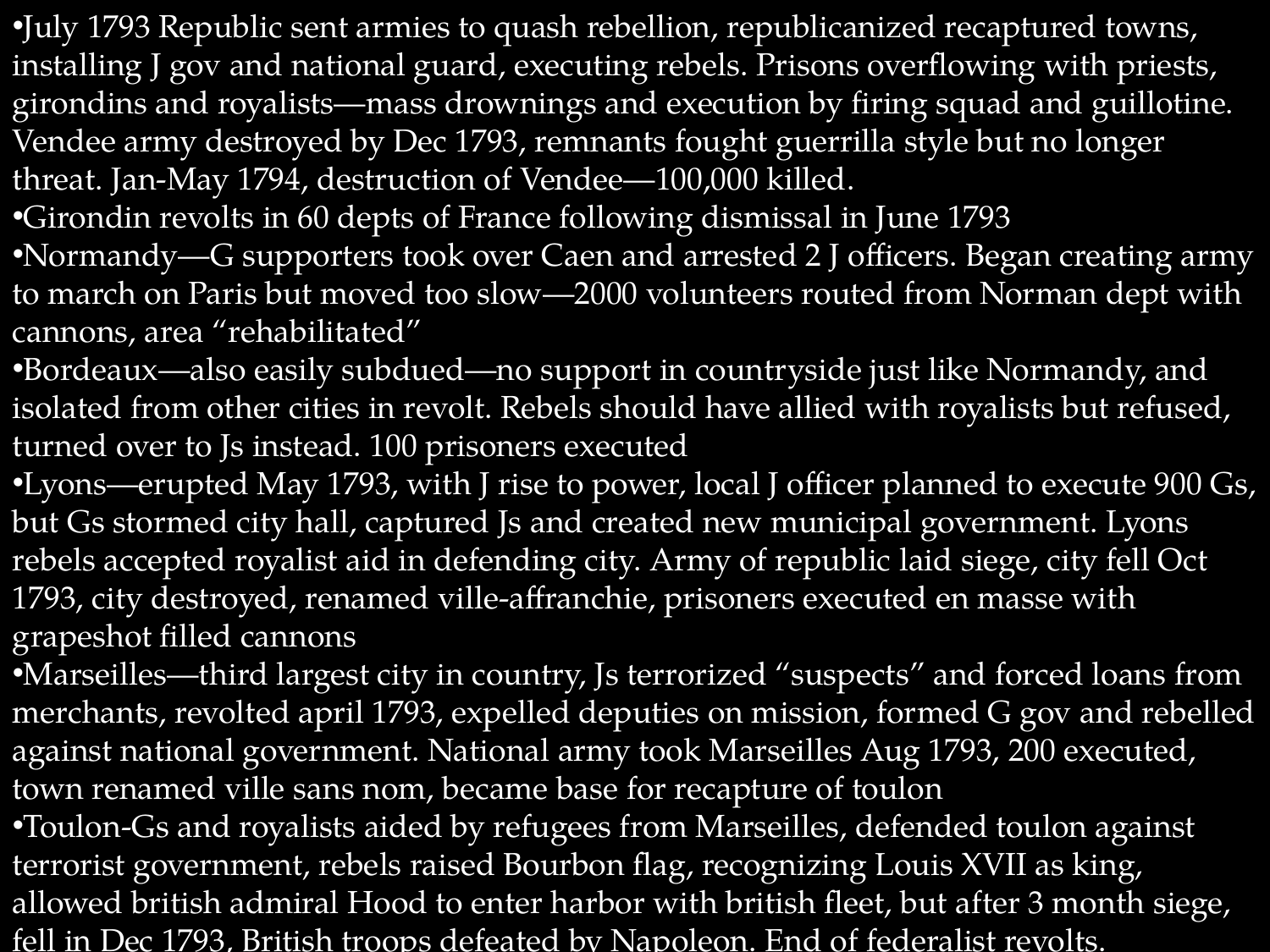

July 1793 Republic sent armies to quash rebellion, republicanized recaptured towns, installing J gov and national guard, executing rebels. Prisons overflowing with priests, girondins and royalists—mass drownings and execution by firing squad and guillotine. Vendee army destroyed by Dec 1793, remnants fought guerrilla style but no longer threat. Jan-May 1794, destruction of Vendee—100,000 killed.
Girondin revolts in 60 depts of France following dismissal in June 1793
Normandy—G supporters took over Caen and arrested 2 J officers. Began creating army to march on Paris but moved too slow—2000 volunteers routed from Norman dept with cannons, area “rehabilitated”
Bordeaux—also easily subdued—no support in countryside just like Normandy, and isolated from other cities in revolt. Rebels should have allied with royalists but refused, turned over to Js instead. 100 prisoners executed
Lyons—erupted May 1793, with J rise to power, local J officer planned to execute 900 Gs, but Gs stormed city hall, captured Js and created new municipal government. Lyons rebels accepted royalist aid in defending city. Army of republic laid siege, city fell Oct 1793, city destroyed, renamed ville-affranchie, prisoners executed en masse with grapeshot filled cannons
Marseilles—third largest city in country, Js terrorized “suspects” and forced loans from merchants, revolted april 1793, expelled deputies on mission, formed G gov and rebelled against national government. National army took Marseilles Aug 1793, 200 executed, town renamed ville sans nom, became base for recapture of toulon
Toulon-Gs and royalists aided by refugees from Marseilles, defended toulon against terrorist government, rebels raised Bourbon flag, recognizing Louis XVII as king, allowed british admiral Hood to enter harbor with british fleet, but after 3 month siege, fell in Dec 1793, British troops defeated by Napoleon. End of federalist revolts.